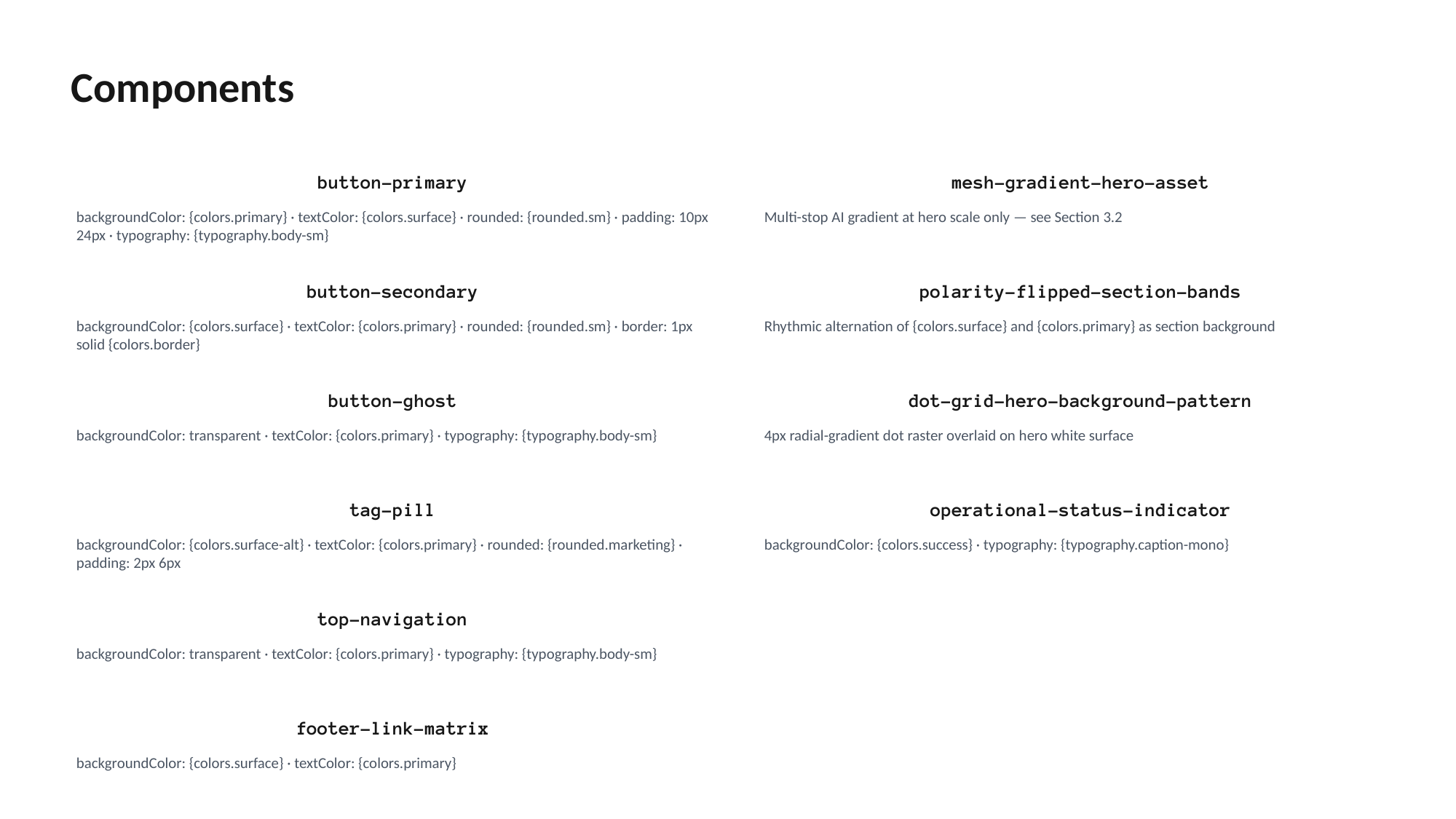

Components
button-primary
mesh-gradient-hero-asset
backgroundColor: {colors.primary} · textColor: {colors.surface} · rounded: {rounded.sm} · padding: 10px 24px · typography: {typography.body-sm}
Multi-stop AI gradient at hero scale only — see Section 3.2
button-secondary
polarity-flipped-section-bands
backgroundColor: {colors.surface} · textColor: {colors.primary} · rounded: {rounded.sm} · border: 1px solid {colors.border}
Rhythmic alternation of {colors.surface} and {colors.primary} as section background
button-ghost
dot-grid-hero-background-pattern
backgroundColor: transparent · textColor: {colors.primary} · typography: {typography.body-sm}
4px radial-gradient dot raster overlaid on hero white surface
tag-pill
operational-status-indicator
backgroundColor: {colors.surface-alt} · textColor: {colors.primary} · rounded: {rounded.marketing} · padding: 2px 6px
backgroundColor: {colors.success} · typography: {typography.caption-mono}
top-navigation
backgroundColor: transparent · textColor: {colors.primary} · typography: {typography.body-sm}
footer-link-matrix
backgroundColor: {colors.surface} · textColor: {colors.primary}